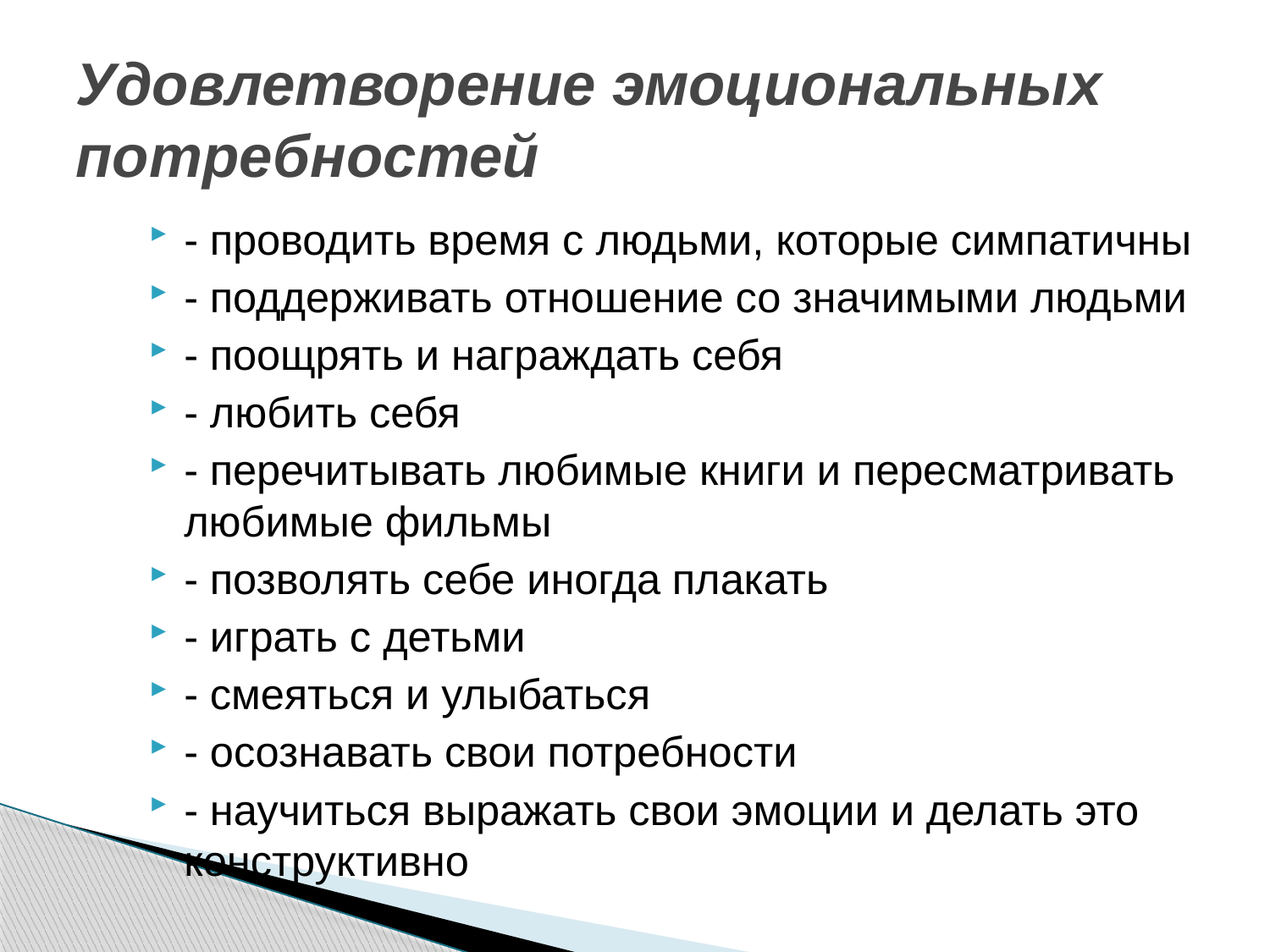

# Удовлетворение эмоциональных потребностей
- проводить время с людьми, которые симпатичны
- поддерживать отношение со значимыми людьми
- поощрять и награждать себя
- любить себя
- перечитывать любимые книги и пересматривать любимые фильмы
- позволять себе иногда плакать
- играть с детьми
- смеяться и улыбаться
- осознавать свои потребности
- научиться выражать свои эмоции и делать это конструктивно